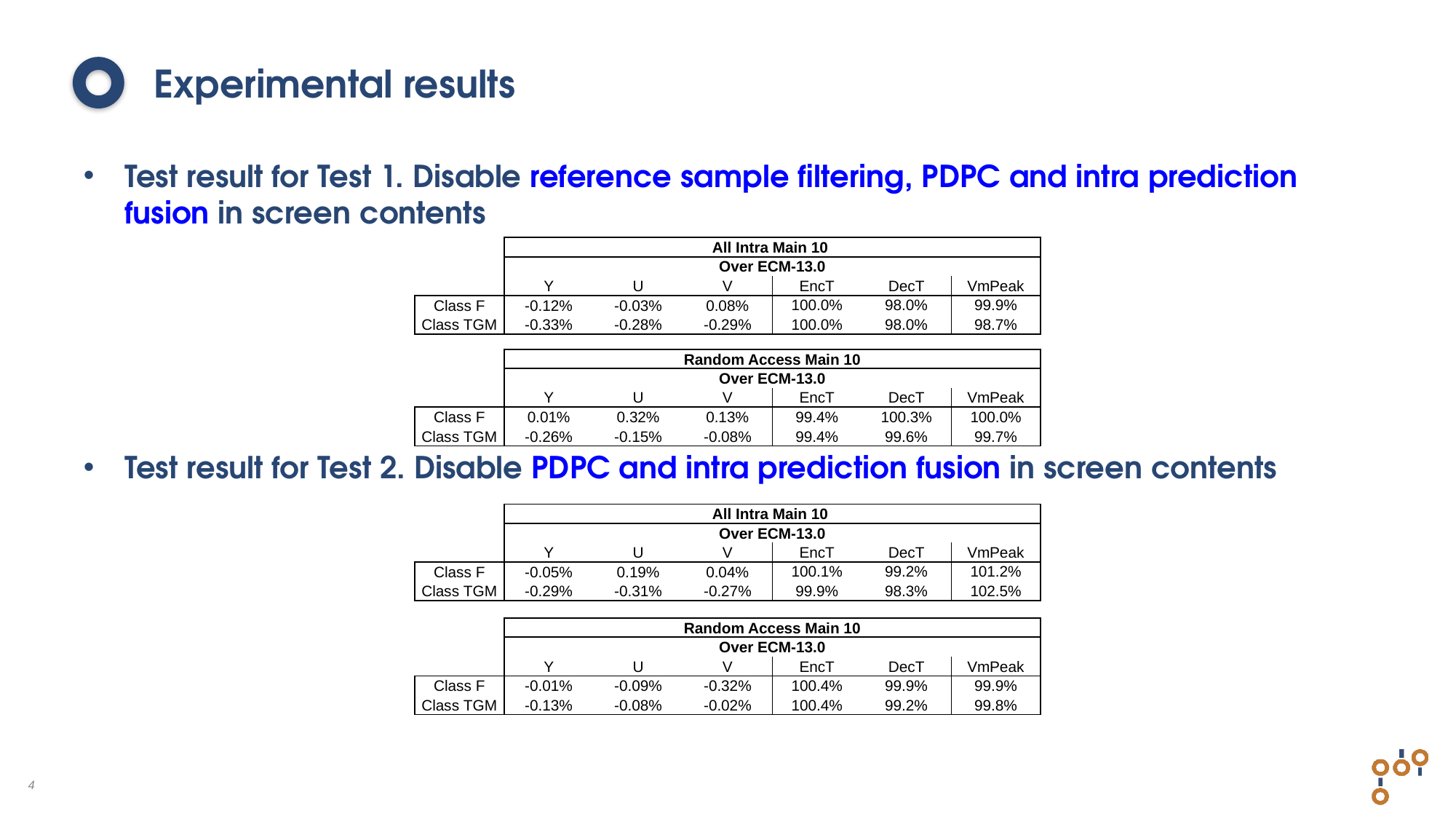

# Experimental results
Test result for Test 1. Disable reference sample filtering, PDPC and intra prediction fusion in screen contents

Test result for Test 2. Disable PDPC and intra prediction fusion in screen contents

|  | All Intra Main 10 |  |  |  |  |  |
| --- | --- | --- | --- | --- | --- | --- |
|  | Over ECM-13.0 |  |  |  |  |  |
|  | Y | U | V | EncT | DecT | VmPeak |
| Class F | -0.12% | -0.03% | 0.08% | 100.0% | 98.0% | 99.9% |
| Class TGM | -0.33% | -0.28% | -0.29% | 100.0% | 98.0% | 98.7% |
|  | Random Access Main 10 |  |  |  |  |  |
| --- | --- | --- | --- | --- | --- | --- |
|  | Over ECM-13.0 |  |  |  |  |  |
|  | Y | U | V | EncT | DecT | VmPeak |
| Class F | 0.01% | 0.32% | 0.13% | 99.4% | 100.3% | 100.0% |
| Class TGM | -0.26% | -0.15% | -0.08% | 99.4% | 99.6% | 99.7% |
|  | All Intra Main 10 |  |  |  |  |  |
| --- | --- | --- | --- | --- | --- | --- |
|  | Over ECM-13.0 |  |  |  |  |  |
|  | Y | U | V | EncT | DecT | VmPeak |
| Class F | -0.05% | 0.19% | 0.04% | 100.1% | 99.2% | 101.2% |
| Class TGM | -0.29% | -0.31% | -0.27% | 99.9% | 98.3% | 102.5% |
|  | Random Access Main 10 |  |  |  |  |  |
| --- | --- | --- | --- | --- | --- | --- |
|  | Over ECM-13.0 |  |  |  |  |  |
|  | Y | U | V | EncT | DecT | VmPeak |
| Class F | -0.01% | -0.09% | -0.32% | 100.4% | 99.9% | 99.9% |
| Class TGM | -0.13% | -0.08% | -0.02% | 100.4% | 99.2% | 99.8% |